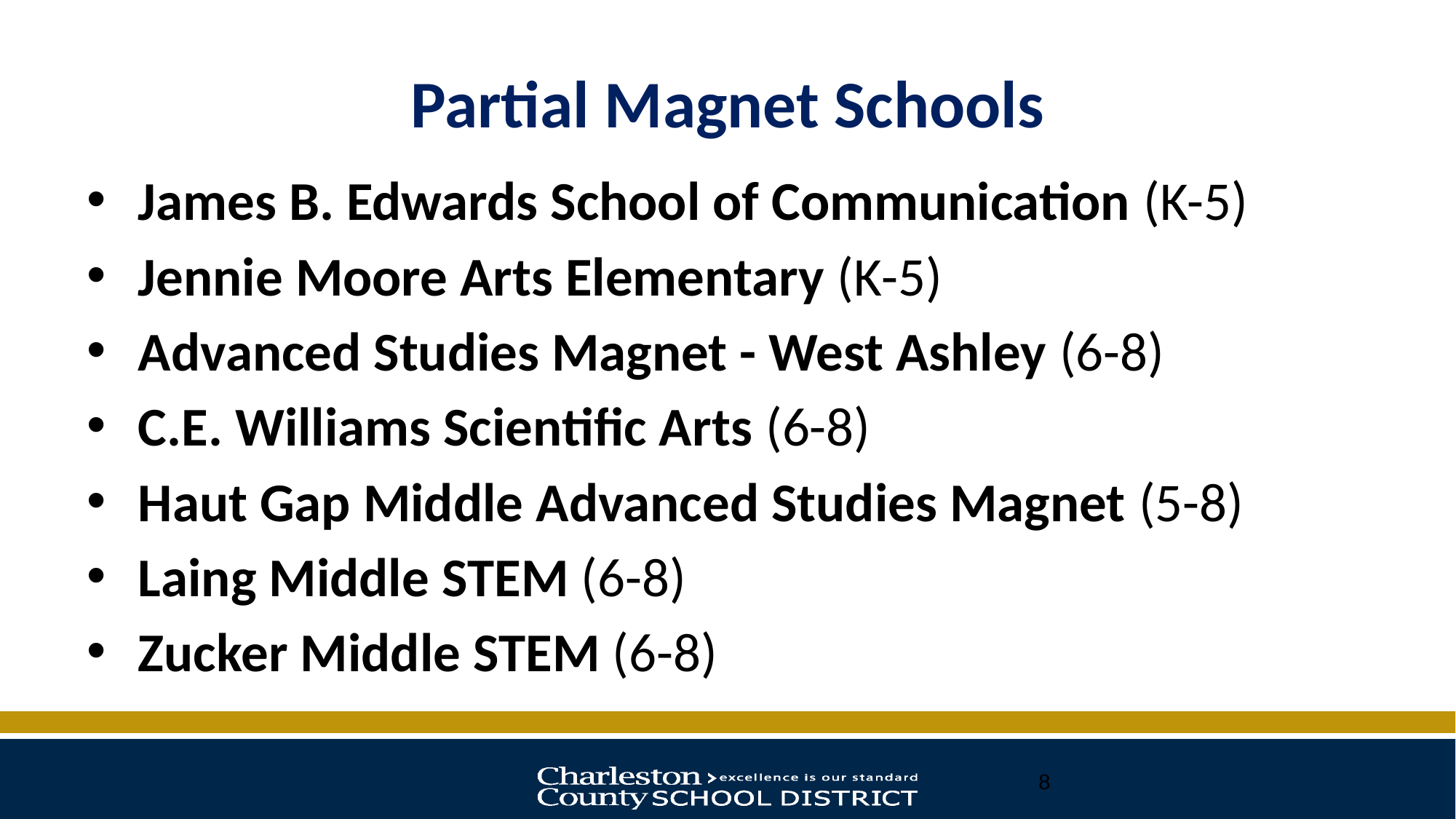

# Partial Magnet Schools
James B. Edwards School of Communication (K-5)
Jennie Moore Arts Elementary (K-5)
Advanced Studies Magnet - West Ashley (6-8)
C.E. Williams Scientific Arts (6-8)
Haut Gap Middle Advanced Studies Magnet (5-8)
Laing Middle STEM (6-8)
Zucker Middle STEM (6-8)
8